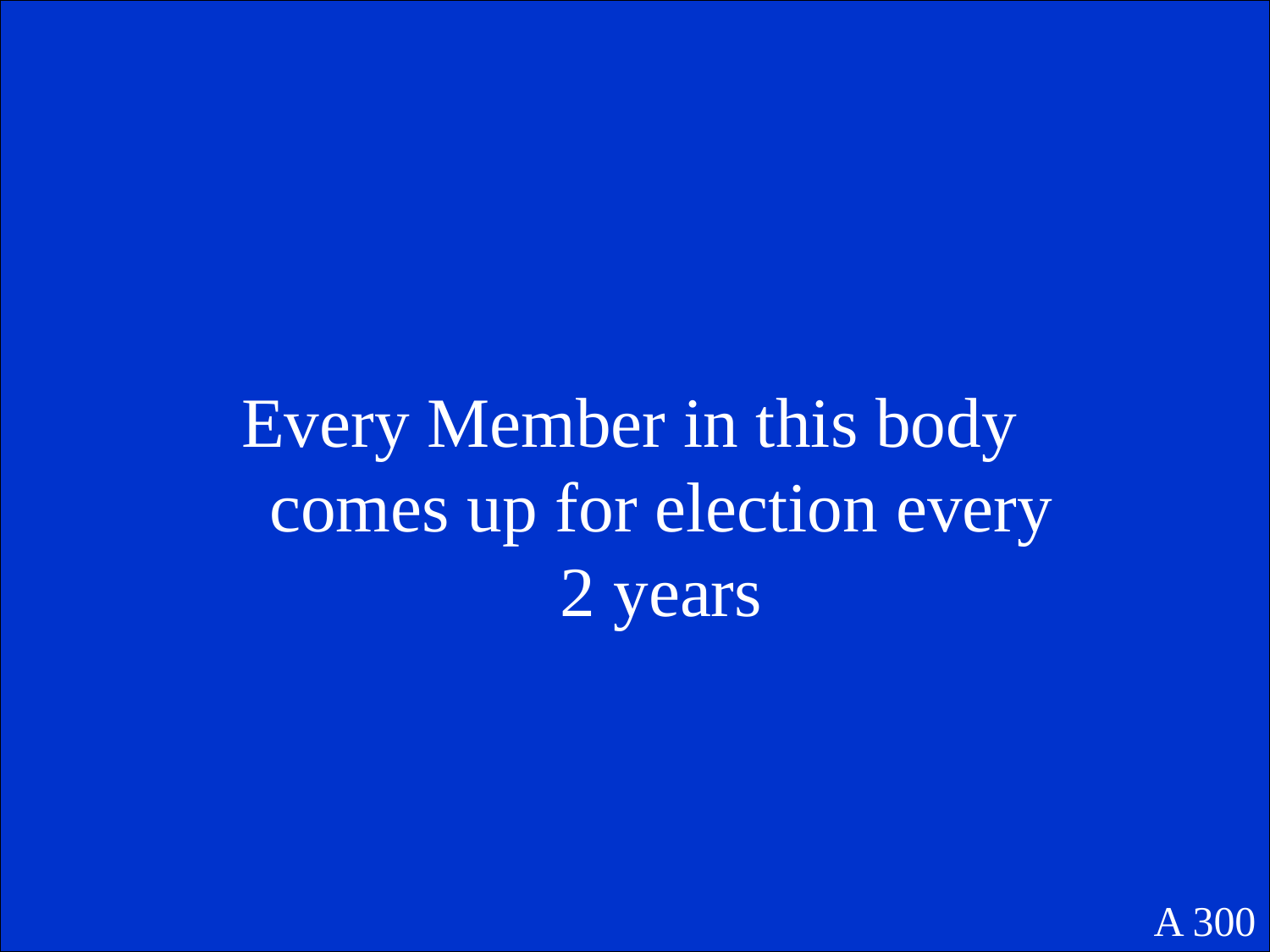

Every Member in this body comes up for election every 2 years
A 300